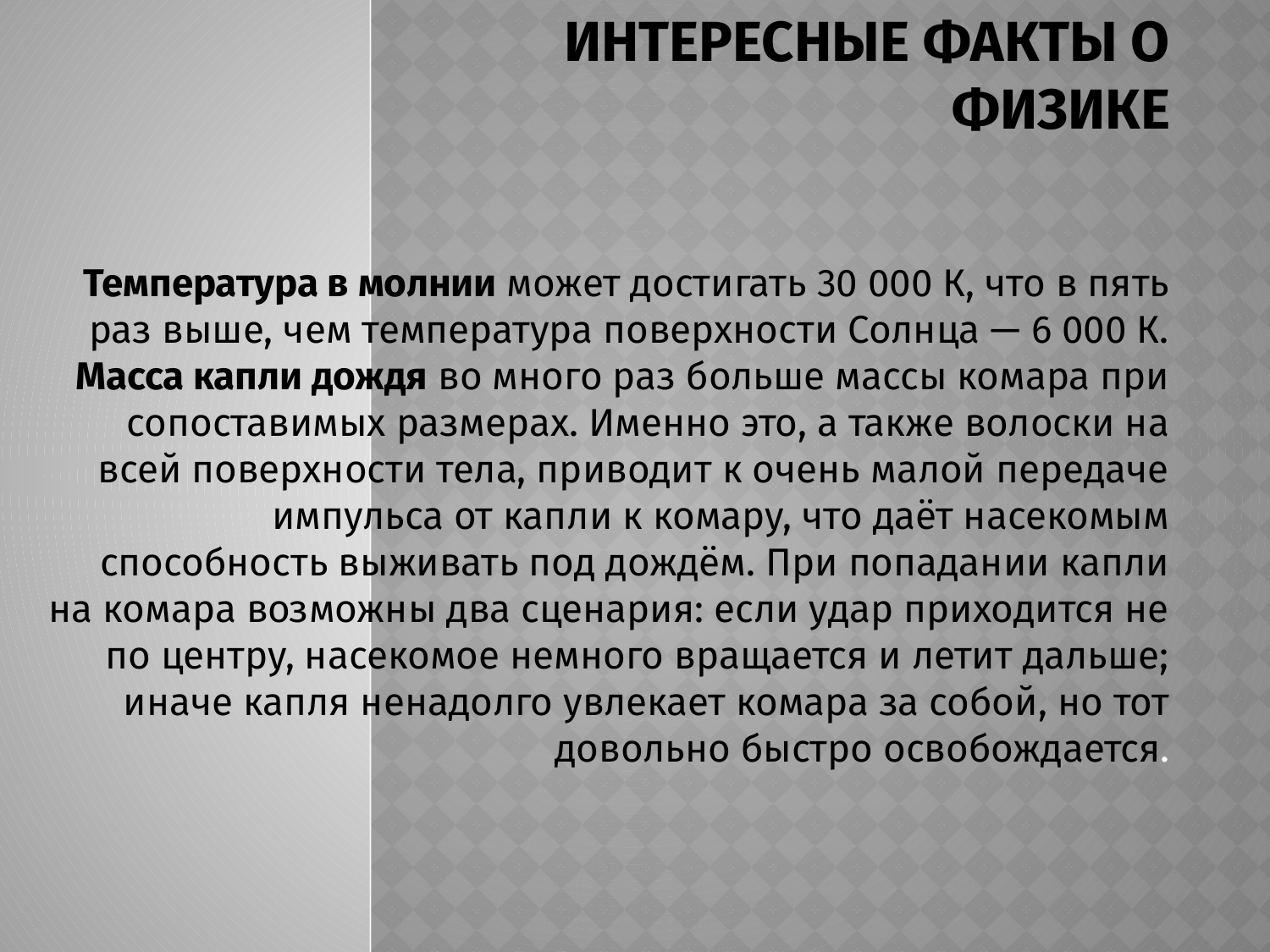

# Интересные факты о физике
Температура в молнии может достигать 30 000 К, что в пять раз выше, чем температура поверхности Солнца — 6 000 К. Масса капли дождя во много раз больше массы комара при сопоставимых размерах. Именно это, а также волоски на всей поверхности тела, приводит к очень малой передаче импульса от капли к комару, что даёт насекомым способность выживать под дождём. При попадании капли на комара возможны два сценария: если удар приходится не по центру, насекомое немного вращается и летит дальше; иначе капля ненадолго увлекает комара за собой, но тот довольно быстро освобождается.